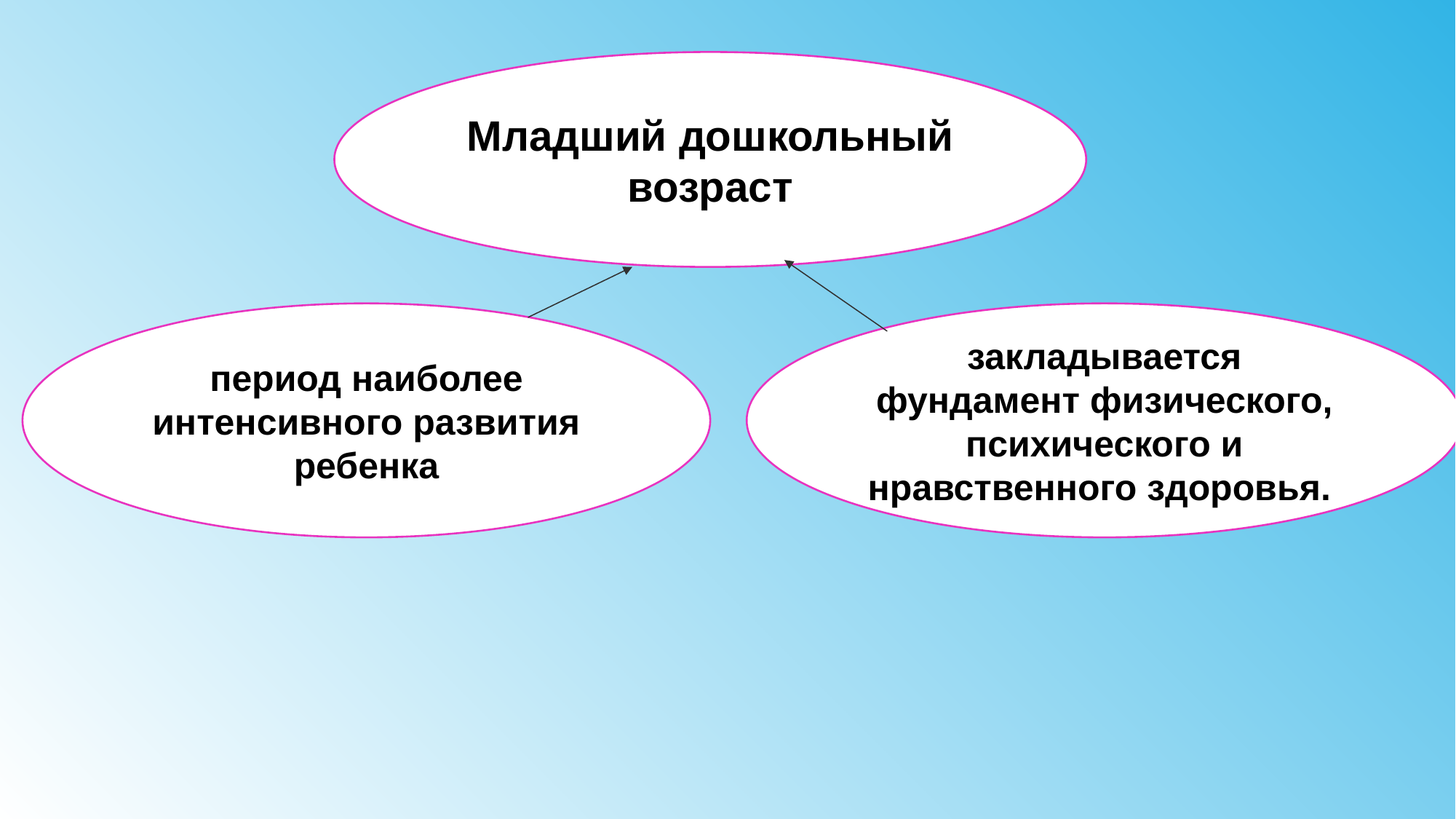

Младший дошкольный возраст
период наиболее интенсивного развития ребенка
закладывается фундамент физического, психического и нравственного здоровья.